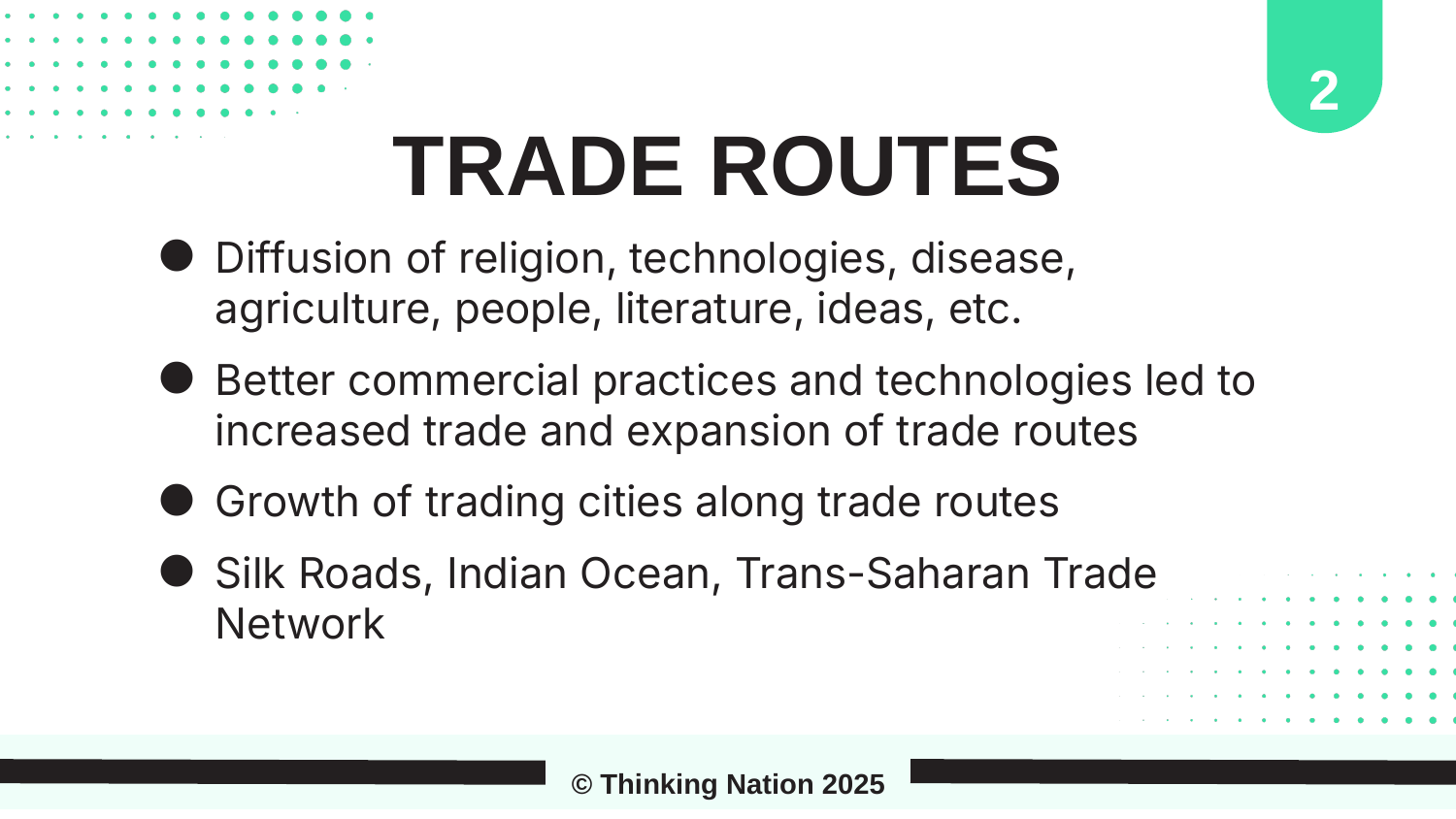

2
TRADE ROUTES
Diffusion of religion, technologies, disease, agriculture, people, literature, ideas, etc.
Better commercial practices and technologies led to increased trade and expansion of trade routes
Growth of trading cities along trade routes
Silk Roads, Indian Ocean, Trans-Saharan Trade Network

© Thinking Nation 2025